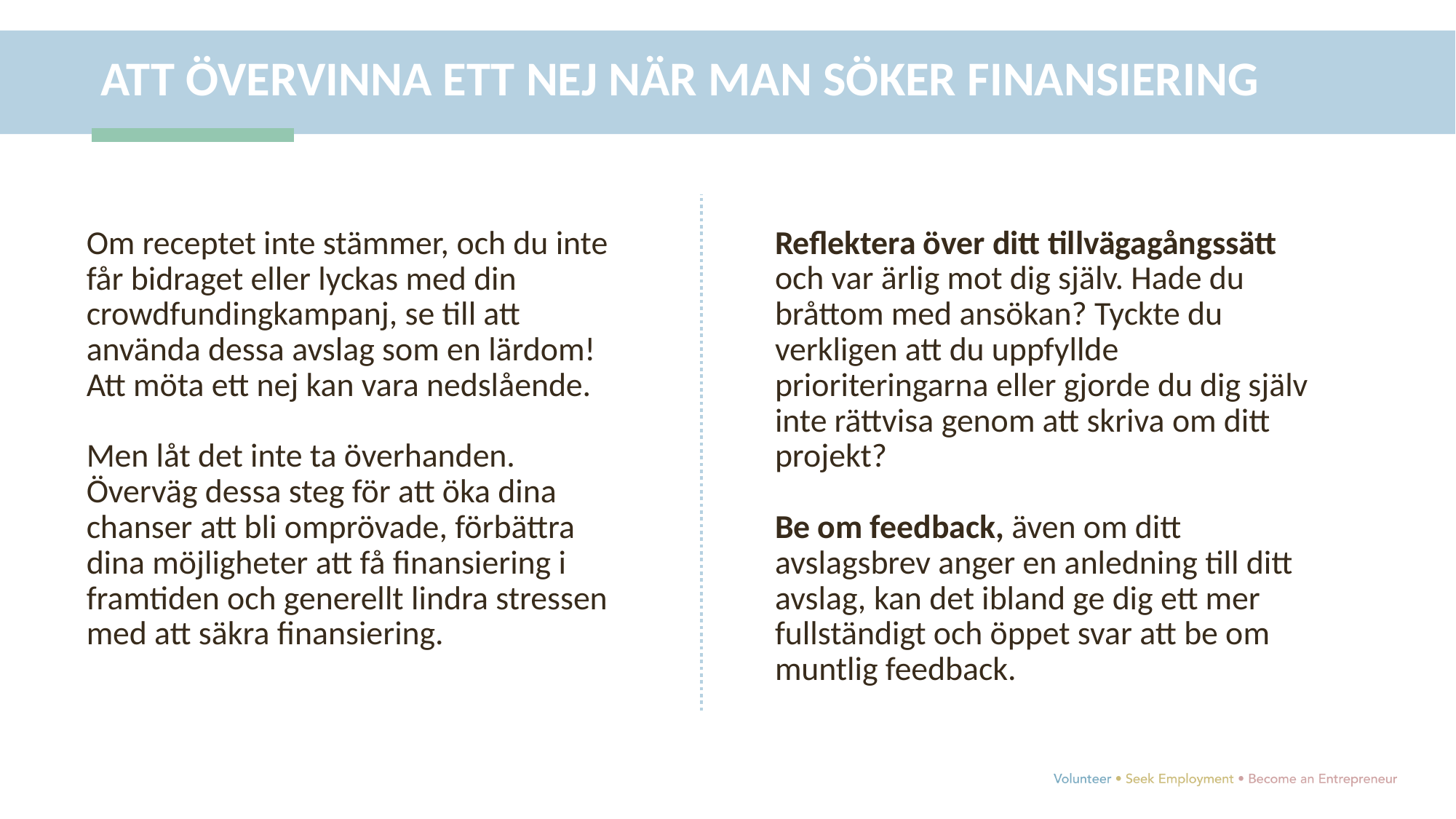

ATT ÖVERVINNA ETT NEJ NÄR MAN SÖKER FINANSIERING
Om receptet inte stämmer, och du inte får bidraget eller lyckas med din crowdfundingkampanj, se till att använda dessa avslag som en lärdom! Att möta ett nej kan vara nedslående.

Men låt det inte ta överhanden. Överväg dessa steg för att öka dina chanser att bli omprövade, förbättra dina möjligheter att få finansiering i framtiden och generellt lindra stressen med att säkra finansiering.

Reflektera över ditt tillvägagångssätt och var ärlig mot dig själv. Hade du bråttom med ansökan? Tyckte du verkligen att du uppfyllde prioriteringarna eller gjorde du dig själv inte rättvisa genom att skriva om ditt projekt?

Be om feedback, även om ditt avslagsbrev anger en anledning till ditt avslag, kan det ibland ge dig ett mer fullständigt och öppet svar att be om muntlig feedback.